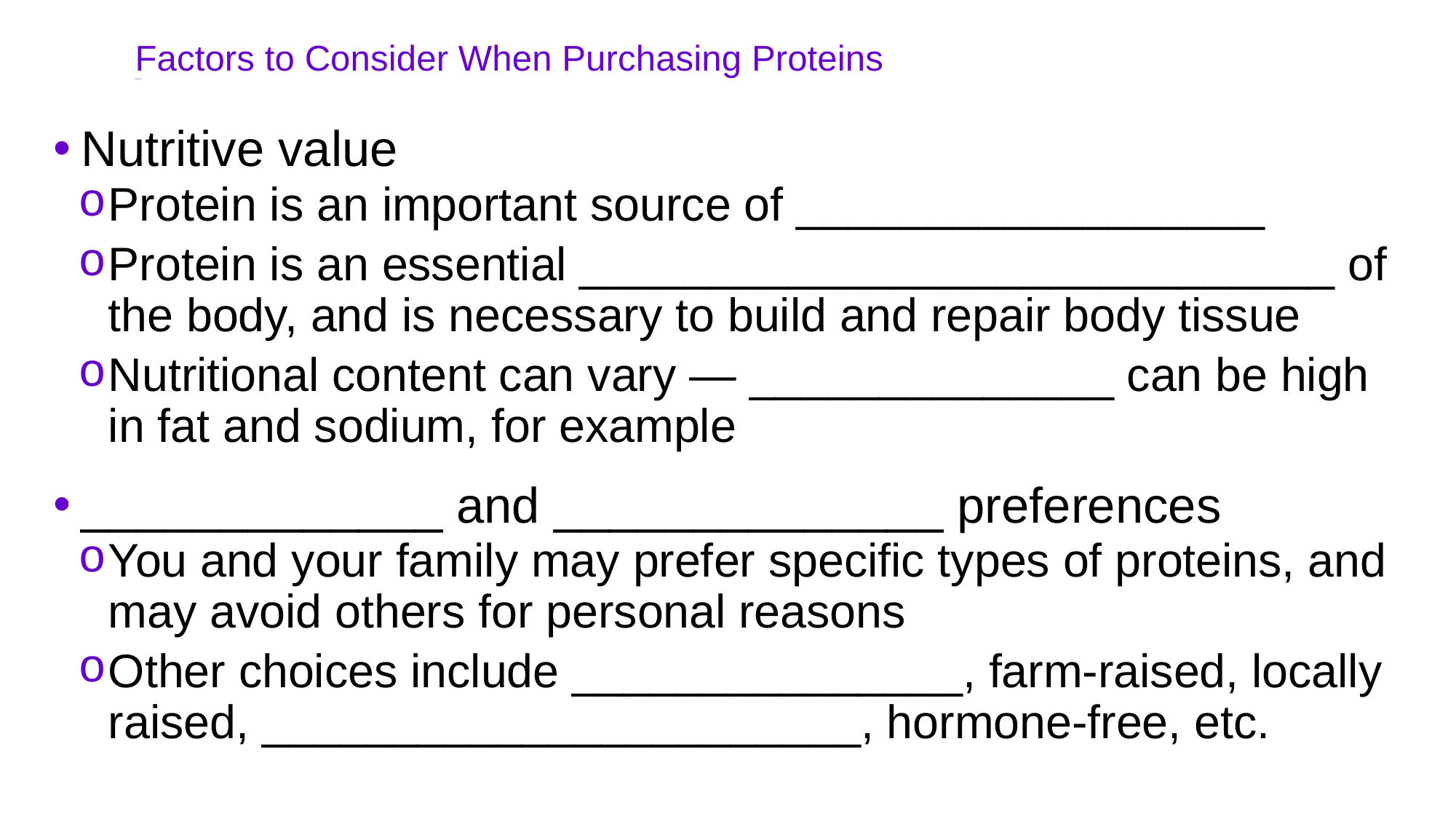

# Factors to Consider When Purchasing Proteins Objective 1
Nutritive value
Protein is an important source of __________________
Protein is an essential _____________________________ of the body, and is necessary to build and repair body tissue
Nutritional content can vary — ______________ can be high in fat and sodium, for example
_____________ and ______________ preferences
You and your family may prefer specific types of proteins, and may avoid others for personal reasons
Other choices include _______________, farm-raised, locally raised, _______________________, hormone-free, etc.